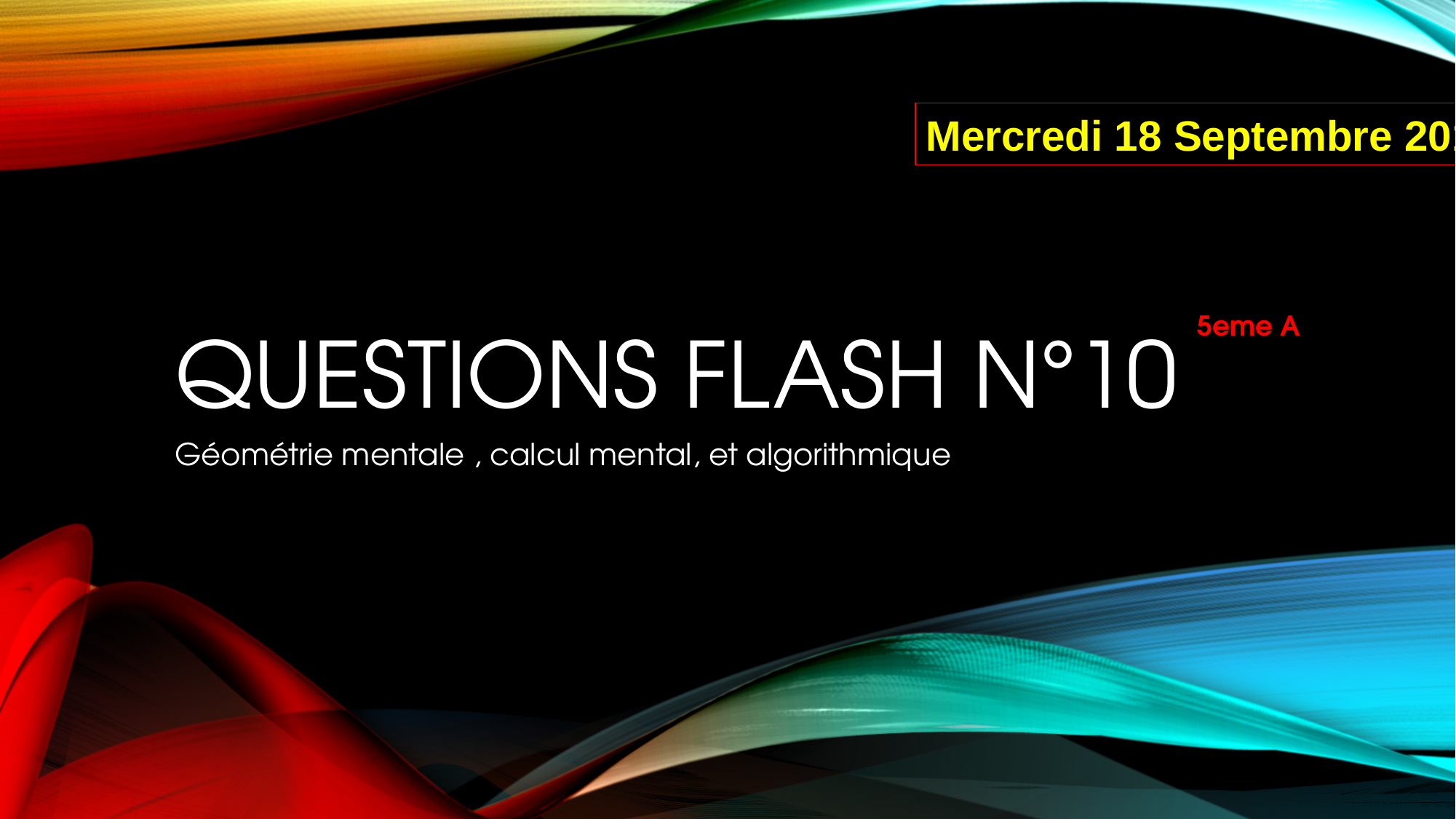

Mercredi 18 Septembre 2019
# Questions FLASH n°10
5eme A
Géométrie mentale , calcul mental, et algorithmique